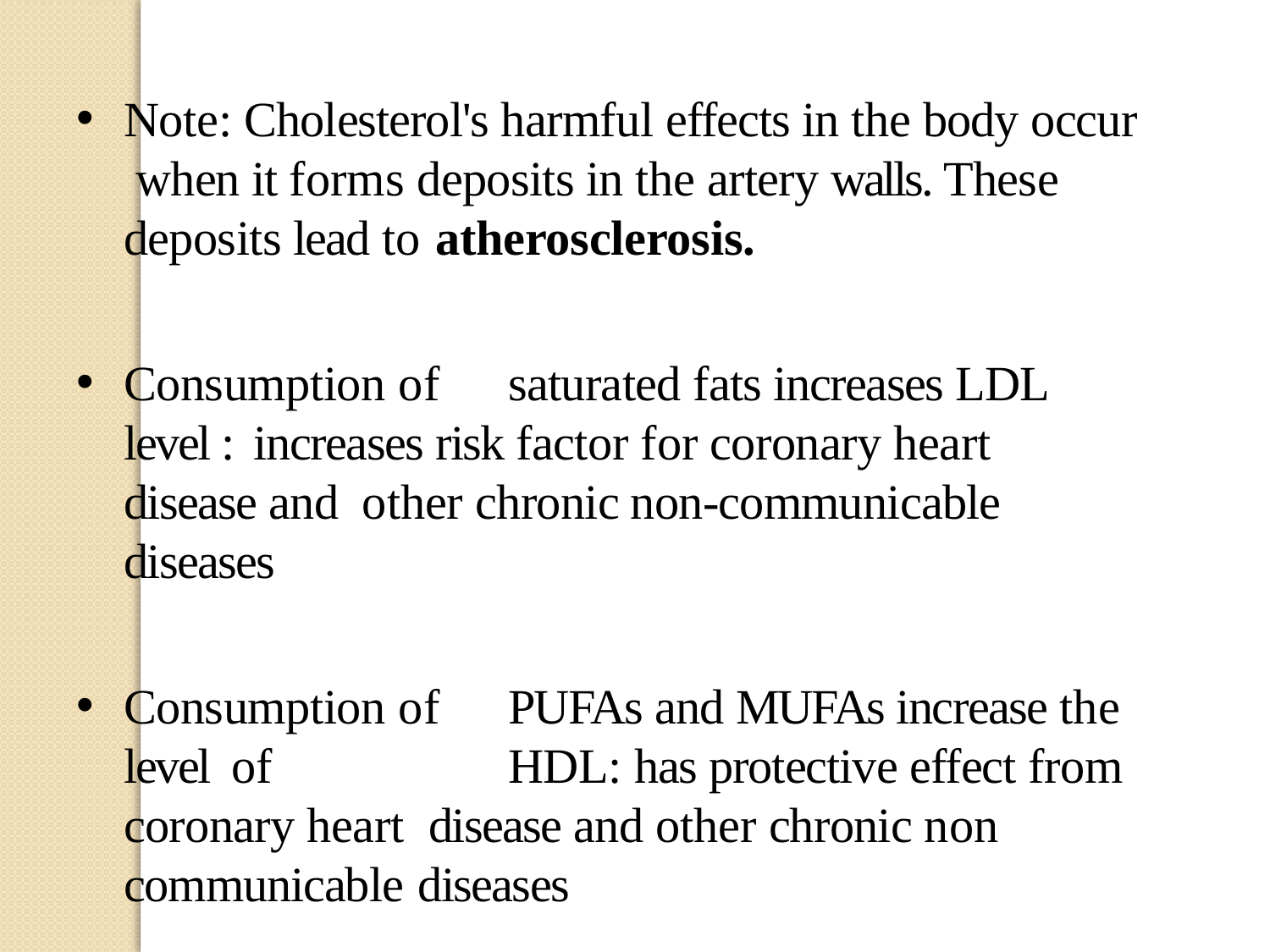

Note: Cholesterol's harmful effects in the body occur  when it forms deposits in the artery walls. These  deposits lead to atherosclerosis.

Consumption of	saturated fats increases LDL level :  increases risk factor for coronary heart disease and  other chronic non-communicable diseases

Consumption of	PUFAs and MUFAs increase the level  of	HDL: has protective effect from coronary heart  disease and other chronic non communicable diseases